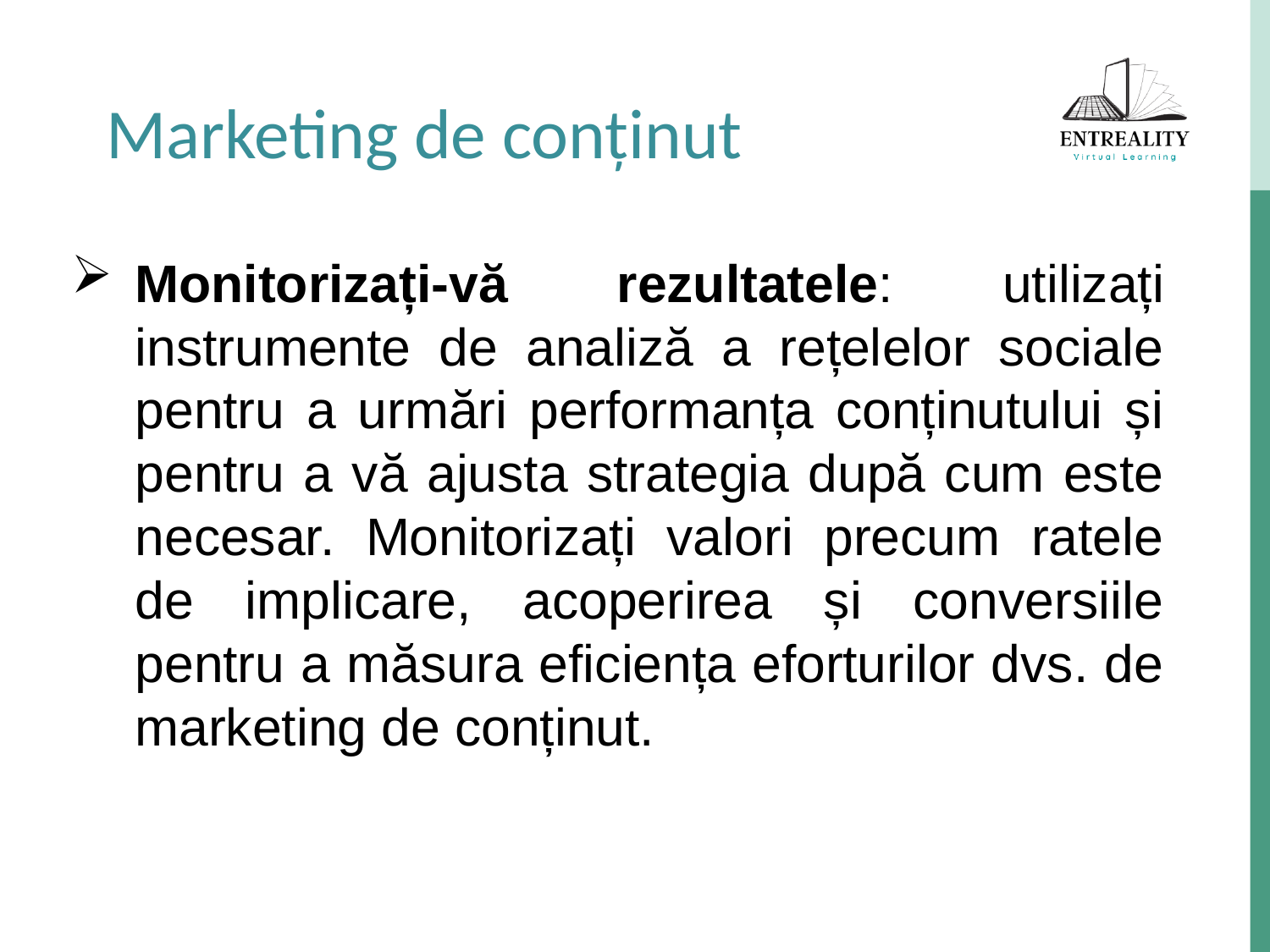

Marketing de conținut

Monitorizați-vă rezultatele: utilizați instrumente de analiză a rețelelor sociale pentru a urmări performanța conținutului și pentru a vă ajusta strategia după cum este necesar. Monitorizați valori precum ratele de implicare, acoperirea și conversiile pentru a măsura eficiența eforturilor dvs. de marketing de conținut.